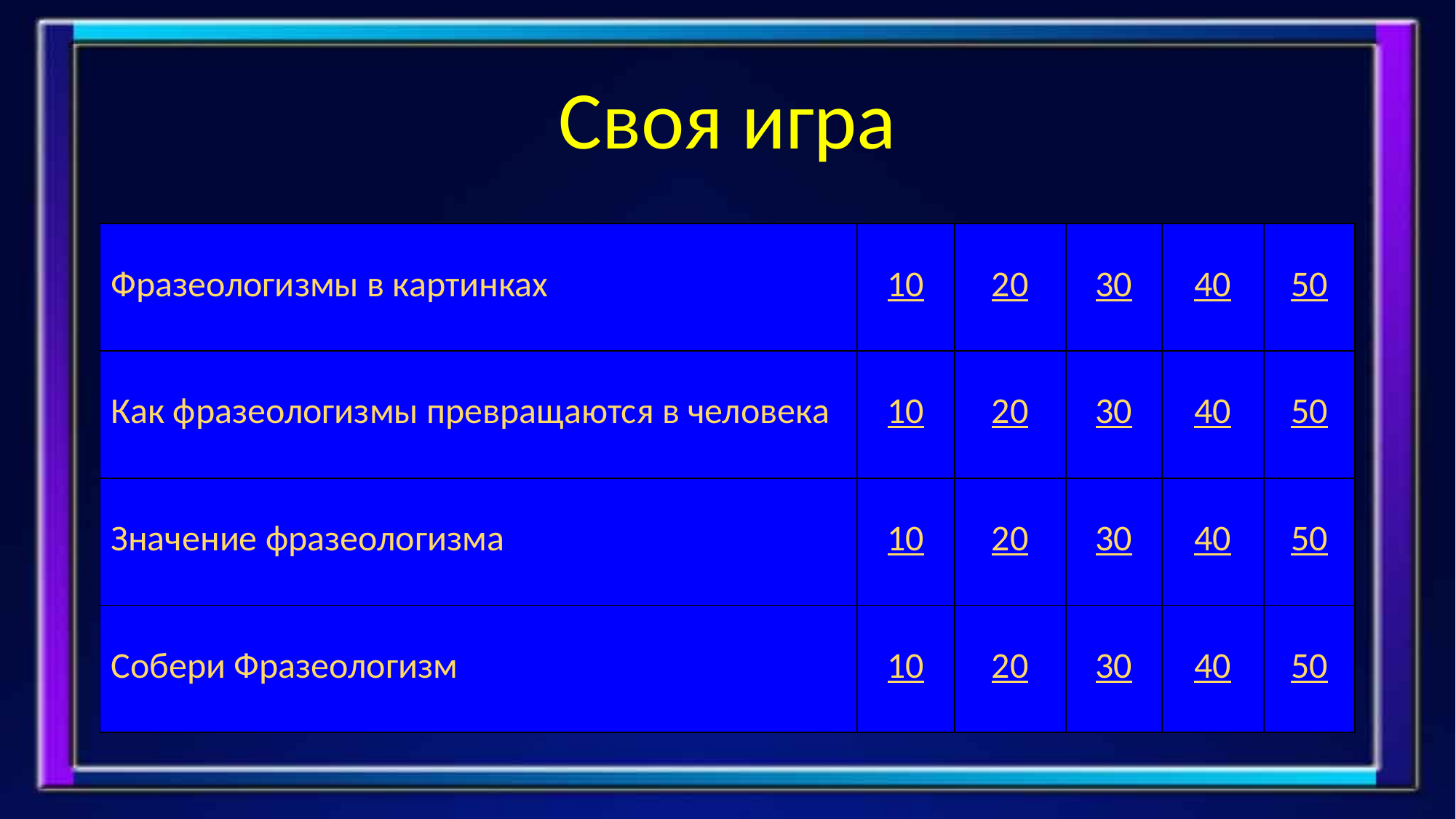

# Своя игра
| Фразеологизмы в картинках | 10 | 20 | 30 | 40 | 50 |
| --- | --- | --- | --- | --- | --- |
| Как фразеологизмы превращаются в человека | 10 | 20 | 30 | 40 | 50 |
| Значение фразеологизма | 10 | 20 | 30 | 40 | 50 |
| Собери Фразеологизм | 10 | 20 | 30 | 40 | 50 |